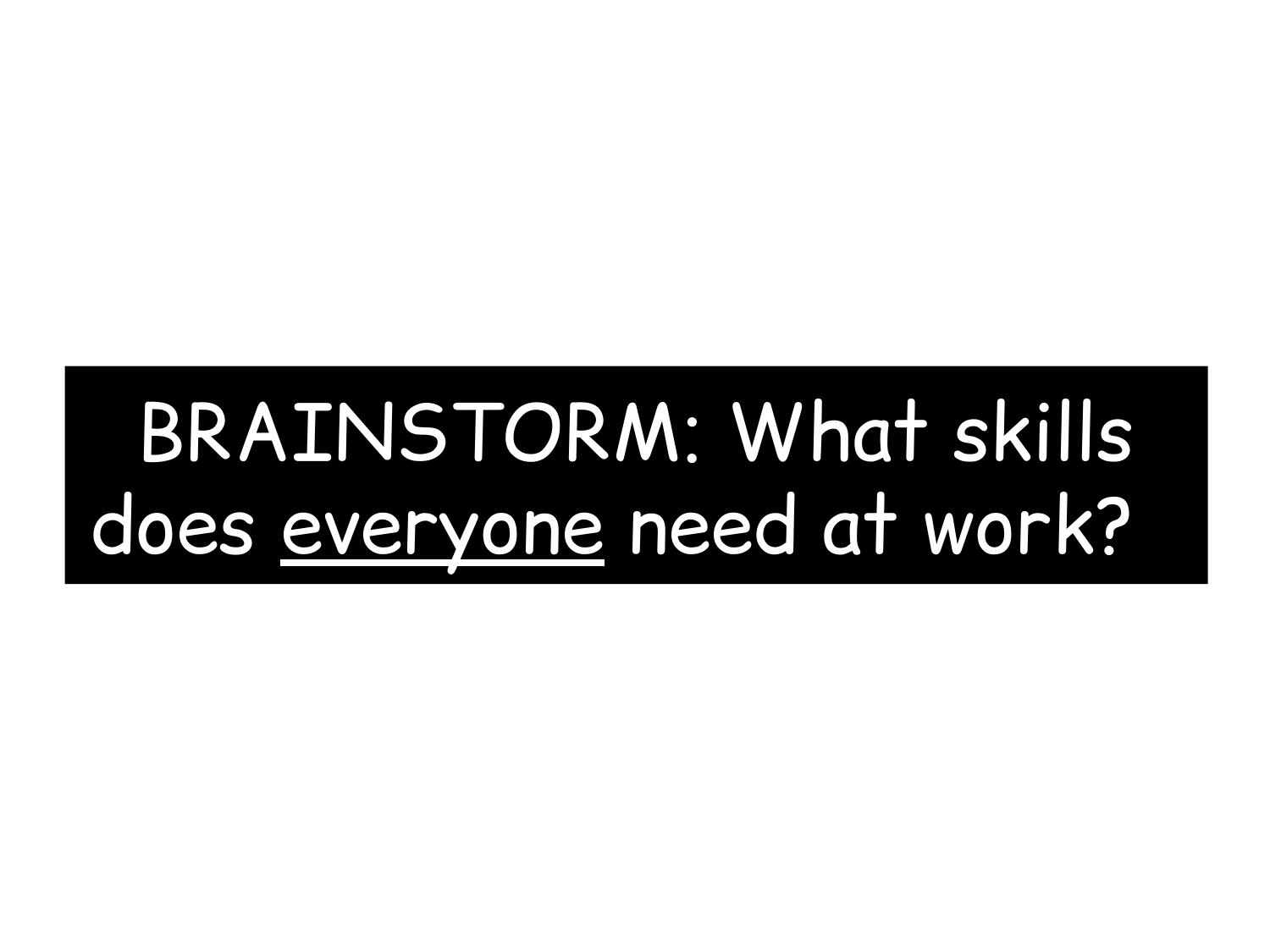

# BRAINSTORM: What skills does everyone need at work?